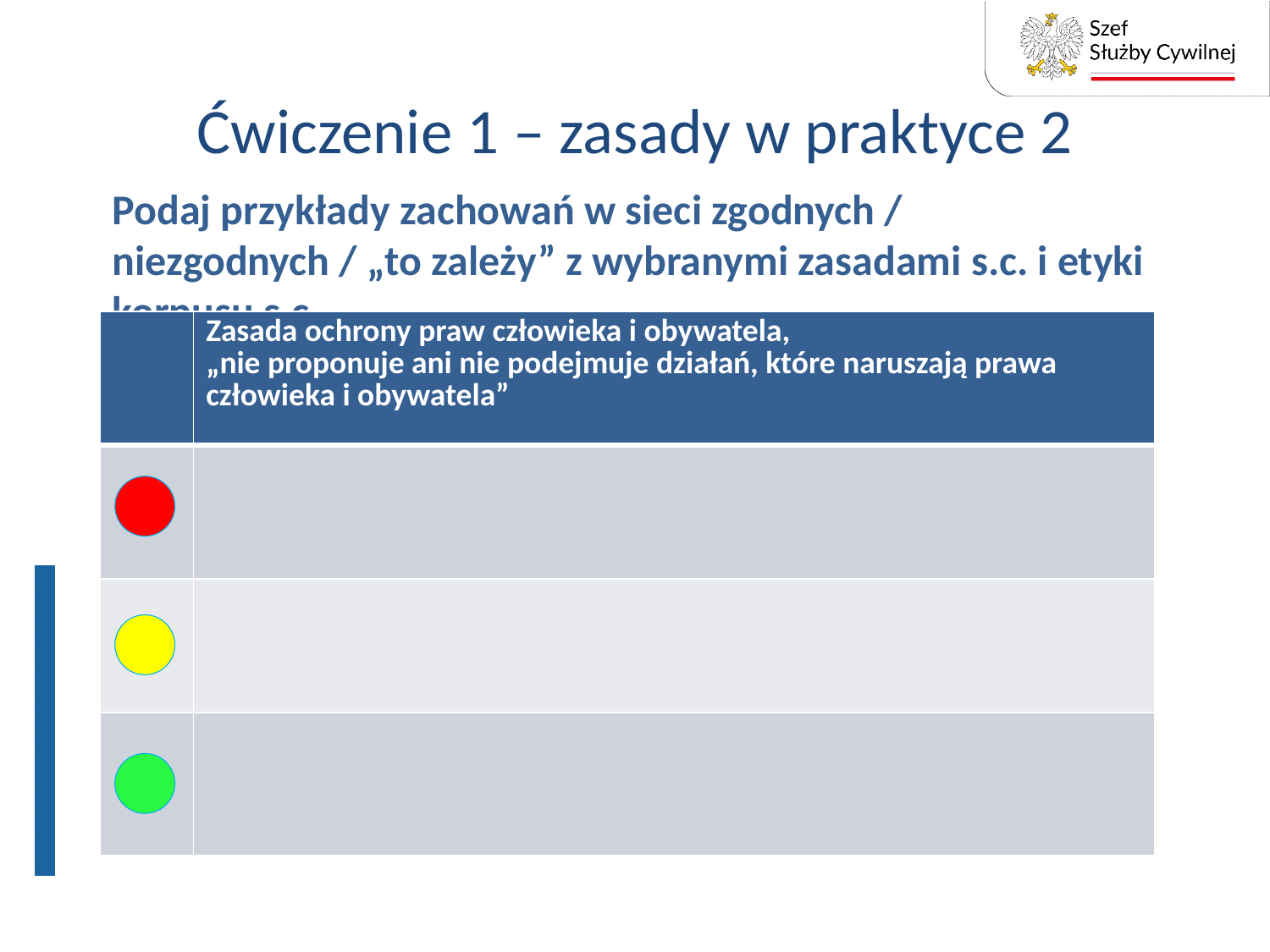

# Ćwiczenie 1 – zasady w praktyce 2
Podaj przykłady zachowań w sieci zgodnych / niezgodnych / „to zależy” z wybranymi zasadami s.c. i etyki korpusu s.c.
|  | Zasada ochrony praw człowieka i obywatela, „nie proponuje ani nie podejmuje działań, które naruszają prawa człowieka i obywatela” |
| --- | --- |
|  |  |
|  |  |
|  |  |